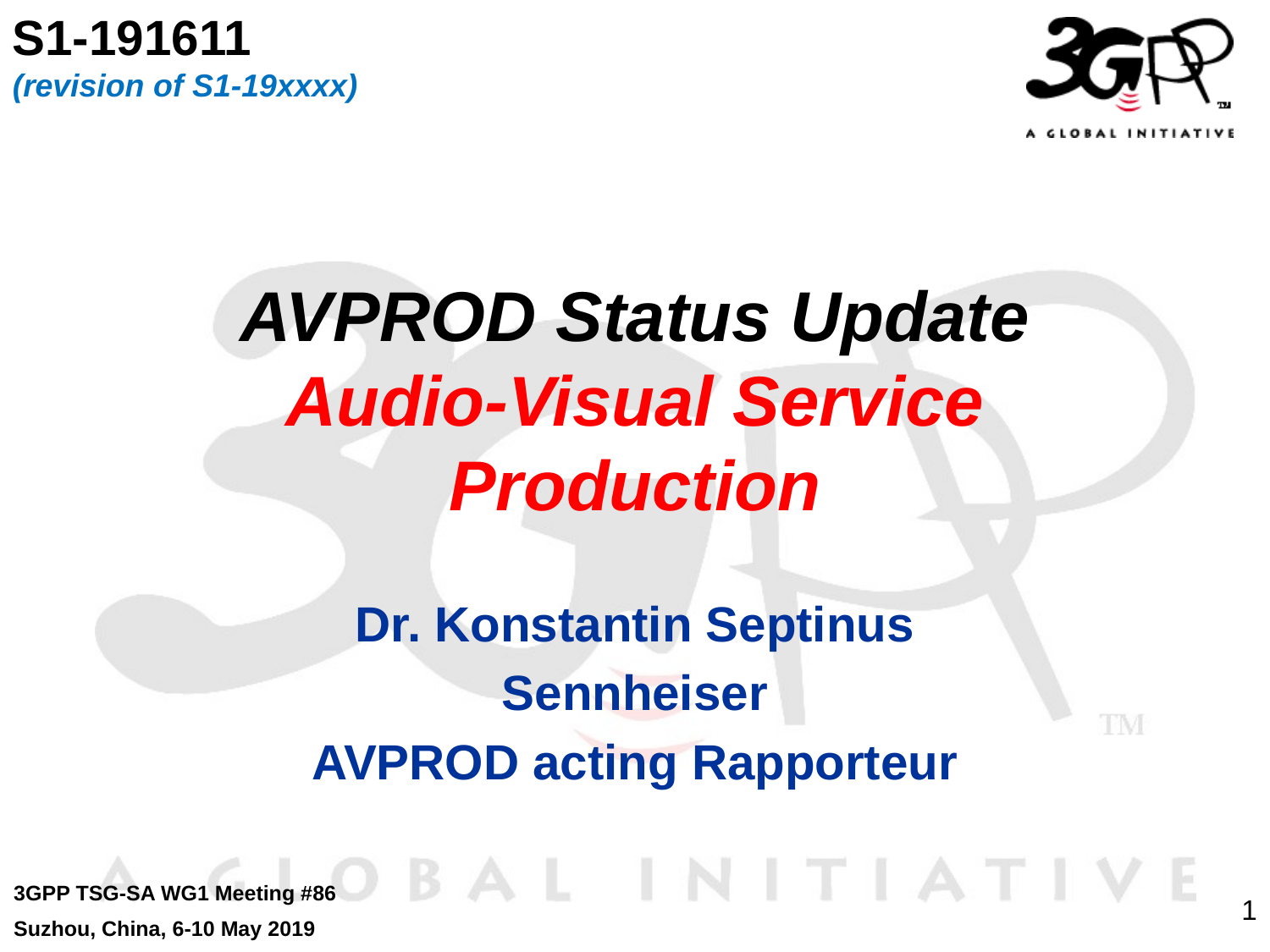

S1-191611
(revision of S1-19xxxx)
# AVPROD Status Update Audio-Visual Service Production
Dr. Konstantin Septinus
Sennheiser
AVPROD acting Rapporteur
3GPP TSG-SA WG1 Meeting #86
Suzhou, China, 6-10 May 2019
1